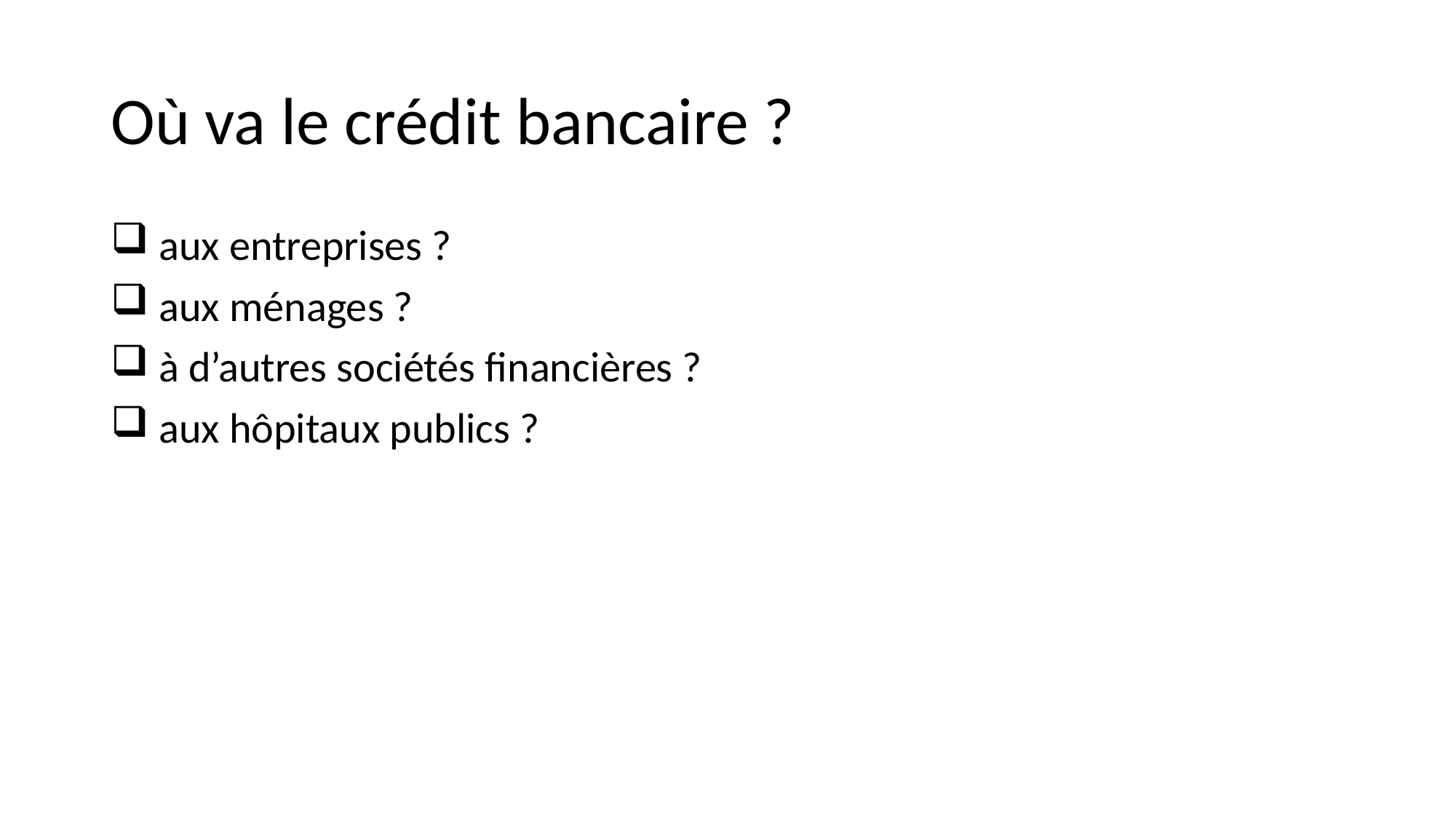

# Où va le crédit bancaire ?
 aux entreprises ?
 aux ménages ?
 à d’autres sociétés financières ?
 aux hôpitaux publics ?